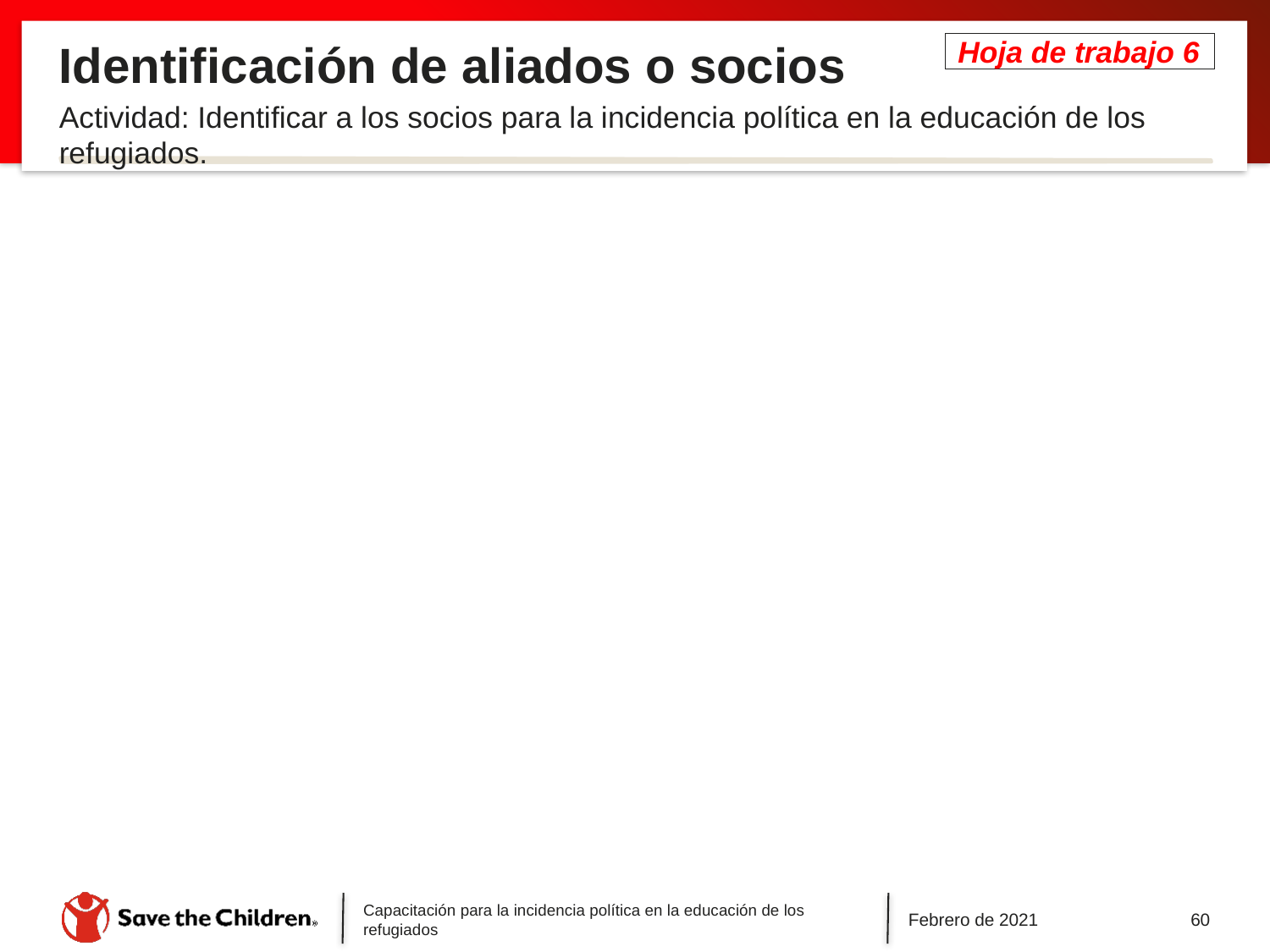

# Identificación de aliados o socios
Hoja de trabajo 6
Actividad: Identificar a los socios para la incidencia política en la educación de los refugiados.
Capacitación para la incidencia política en la educación de los refugiados
Febrero de 2021
60